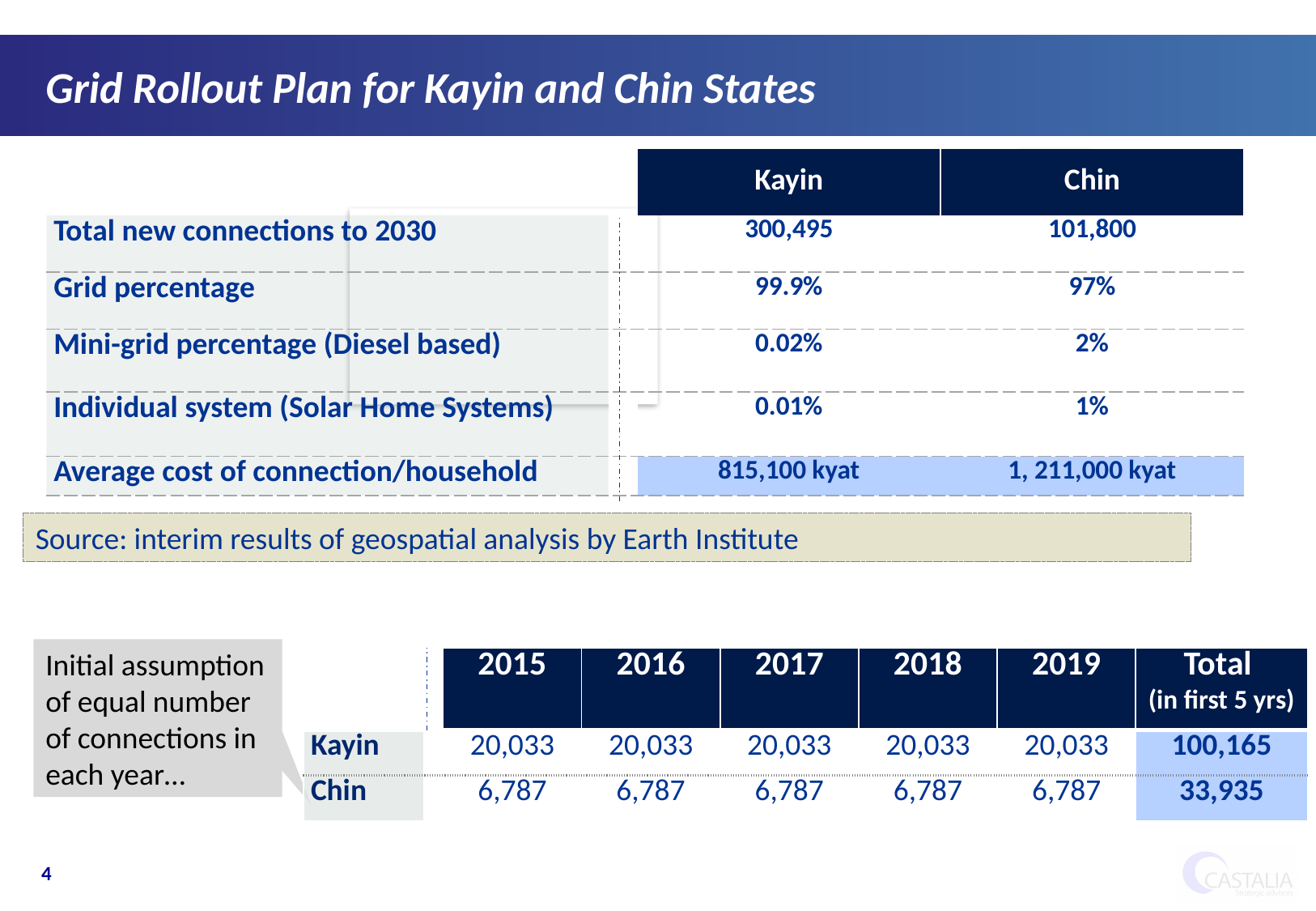

Grid Rollout Plan for Kayin and Chin States

|  |  | Kayin | Chin |
| --- | --- | --- | --- |
| Total new connections to 2030 |  | 300,495 | 101,800 |
| Grid percentage |  | 99.9% | 97% |
| Mini-grid percentage (Diesel based) |  | 0.02% | 2% |
| Individual system (Solar Home Systems) |  | 0.01% | 1% |
| Average cost of connection/household |  | 815,100 kyat | 1, 211,000 kyat |

Source: interim results of geospatial analysis by Earth Institute
Initial assumption of equal number of connections in each year…
|  |  | 2015 | 2016 | 2017 | 2018 | 2019 | Total (in first 5 yrs) |
| --- | --- | --- | --- | --- | --- | --- | --- |
| Kayin |  | 20,033 | 20,033 | 20,033 | 20,033 | 20,033 | 100,165 |
| Chin |  | 6,787 | 6,787 | 6,787 | 6,787 | 6,787 | 33,935 |
4